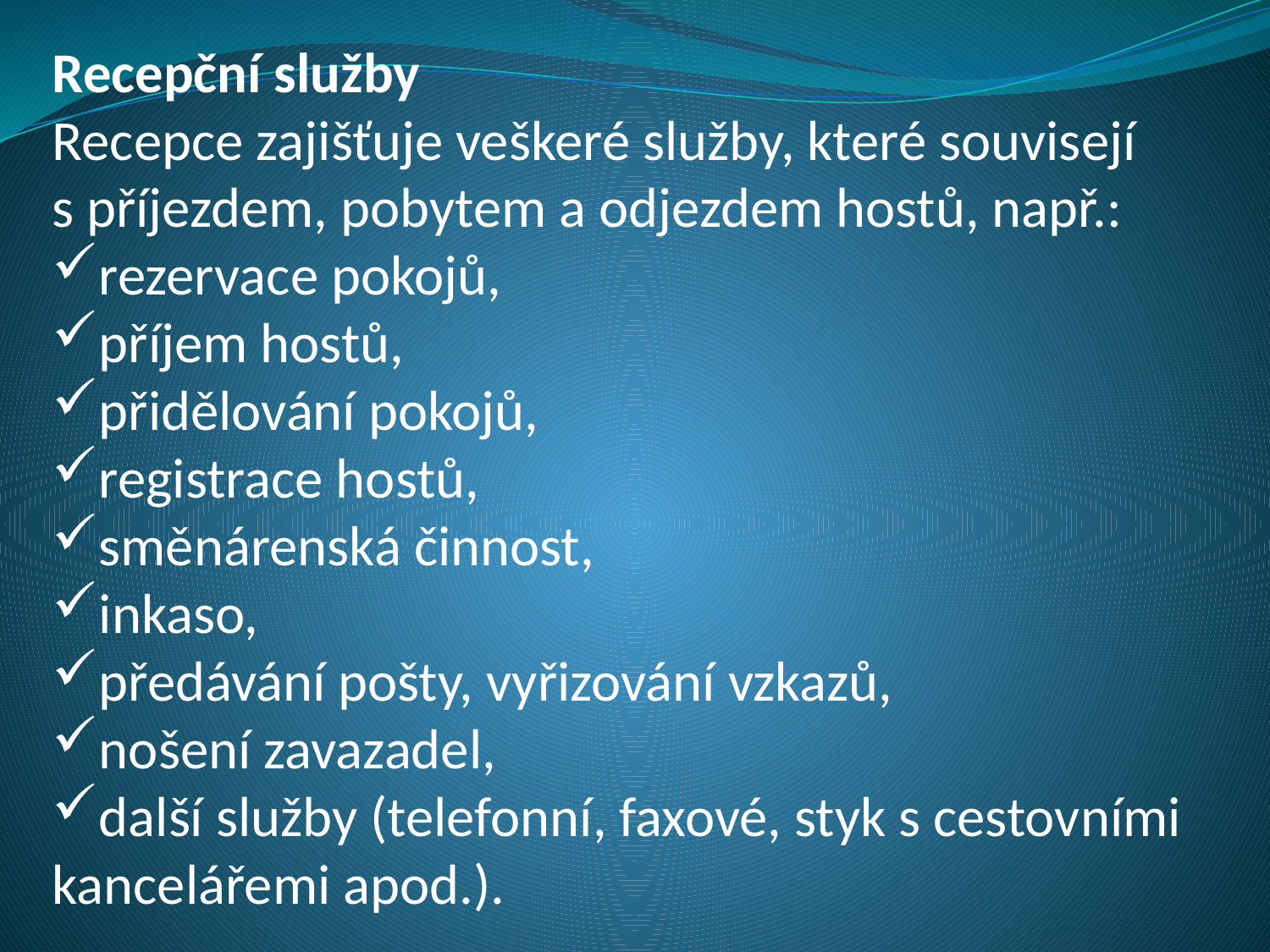

Recepční služby
Recepce zajišťuje veškeré služby, které souvisejí
s příjezdem, pobytem a odjezdem hostů, např.:
rezervace pokojů,
příjem hostů,
přidělování pokojů,
registrace hostů,
směnárenská činnost,
inkaso,
předávání pošty, vyřizování vzkazů,
nošení zavazadel,
další služby (telefonní, faxové, styk s cestovními kancelářemi apod.).